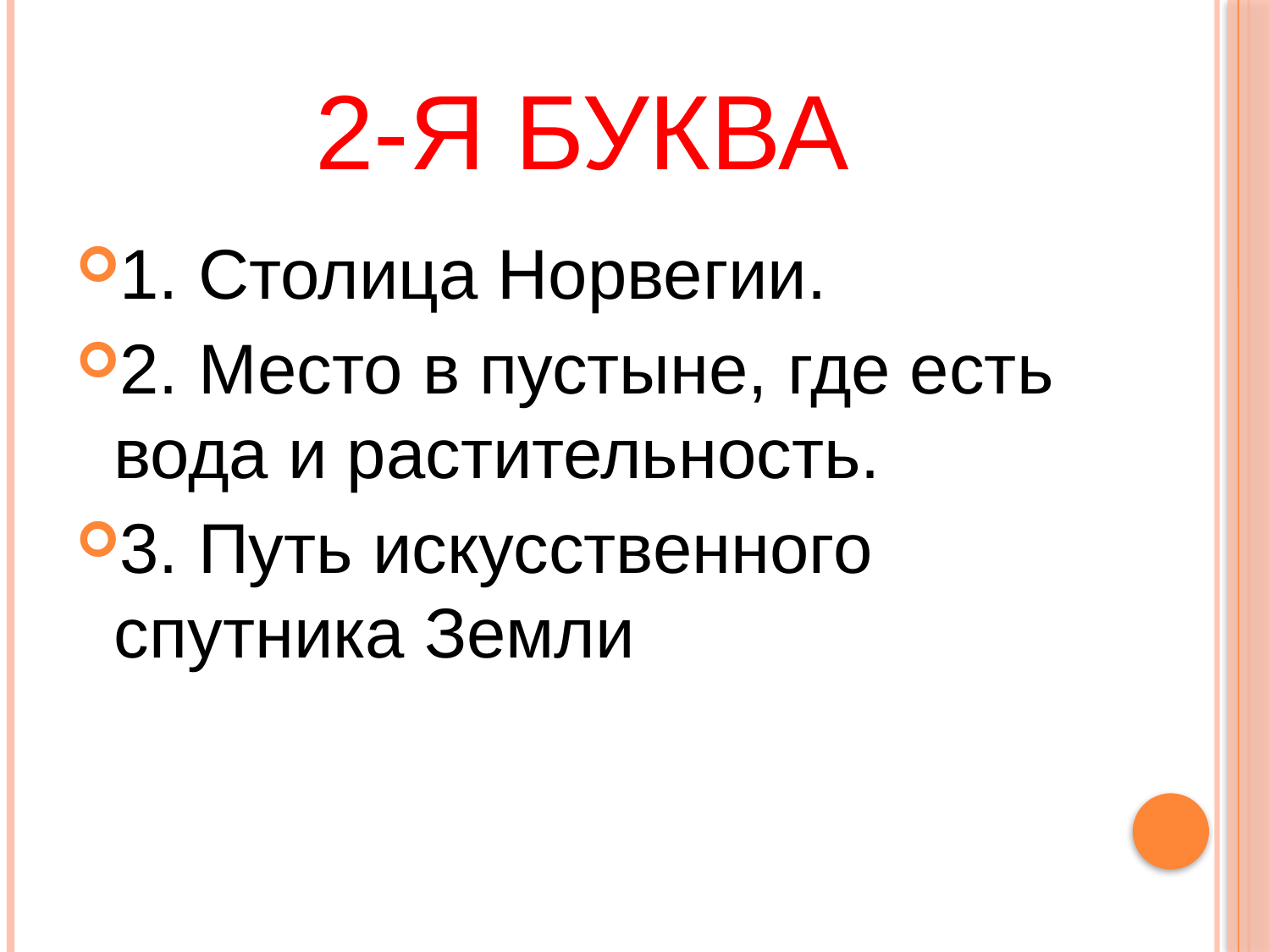

# 2-я буква
1. Столица Норвегии.
2. Место в пустыне, где есть вода и растительность.
3. Путь искусственного спутника Земли